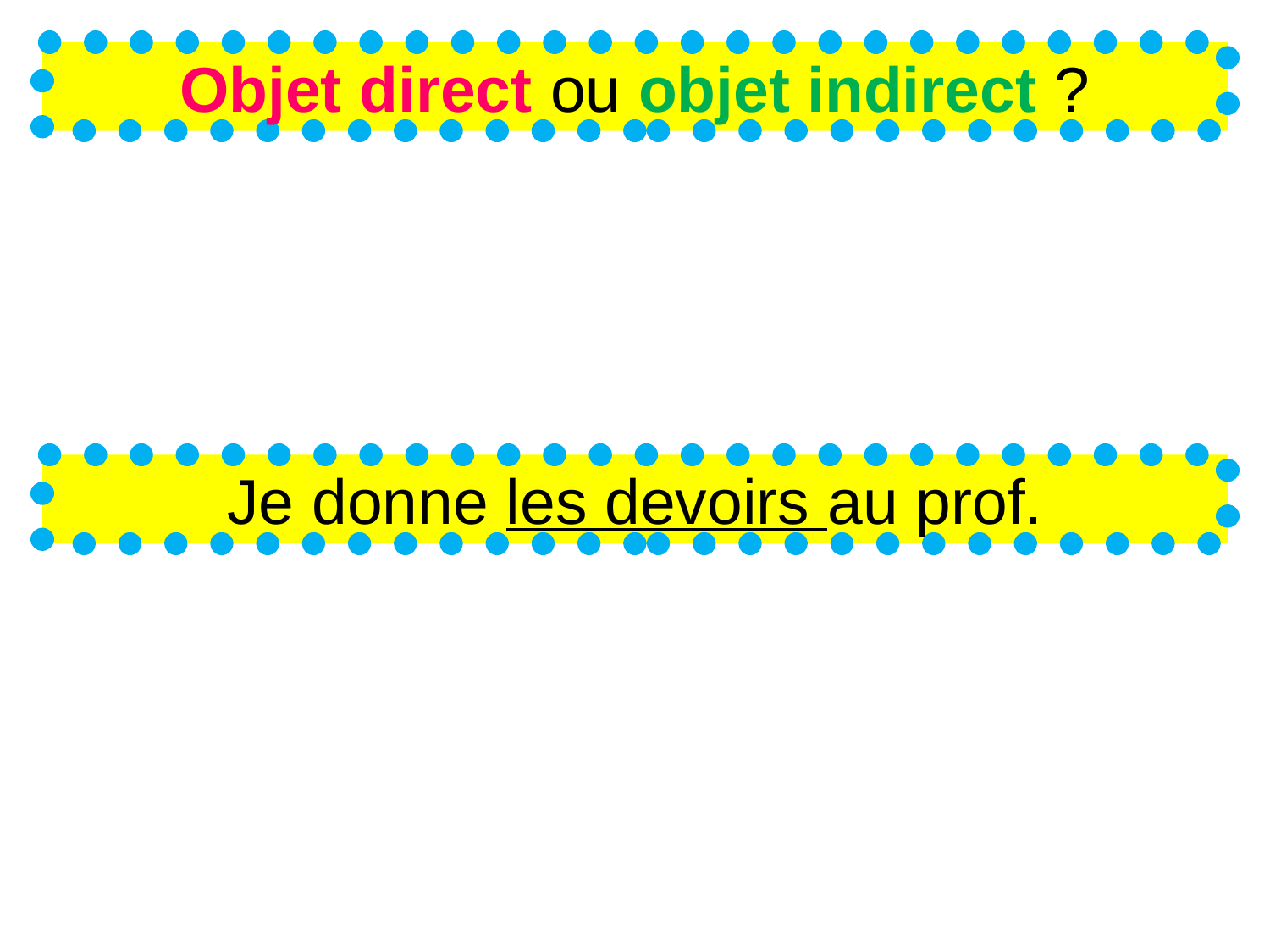

Objet direct ou objet indirect ?
Je donne les devoirs au prof.